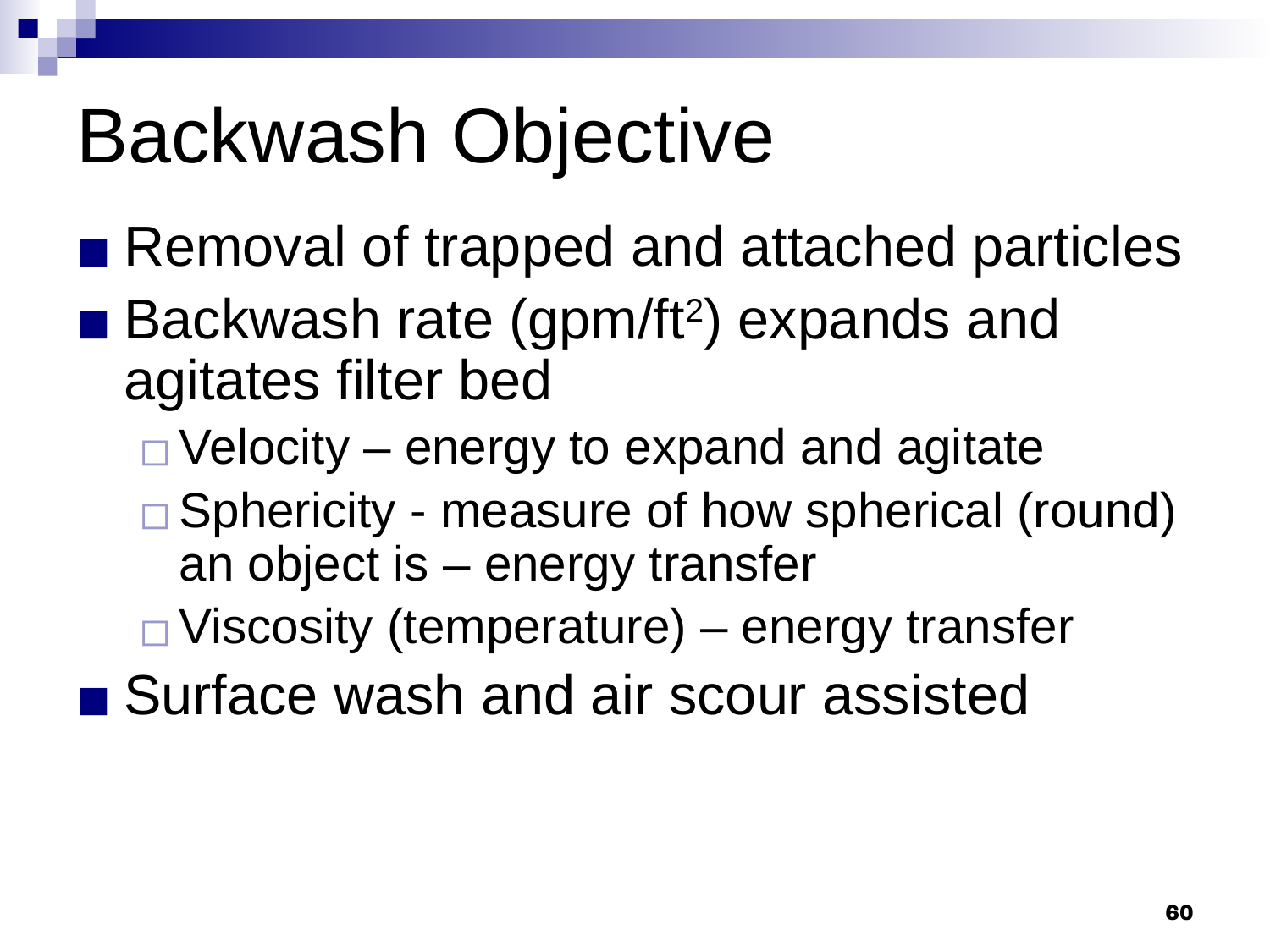

# Backwash Objective
Removal of trapped and attached particles
Backwash rate (gpm/ft2) expands and agitates filter bed
Velocity – energy to expand and agitate
Sphericity - measure of how spherical (round) an object is – energy transfer
Viscosity (temperature) – energy transfer
Surface wash and air scour assisted
60